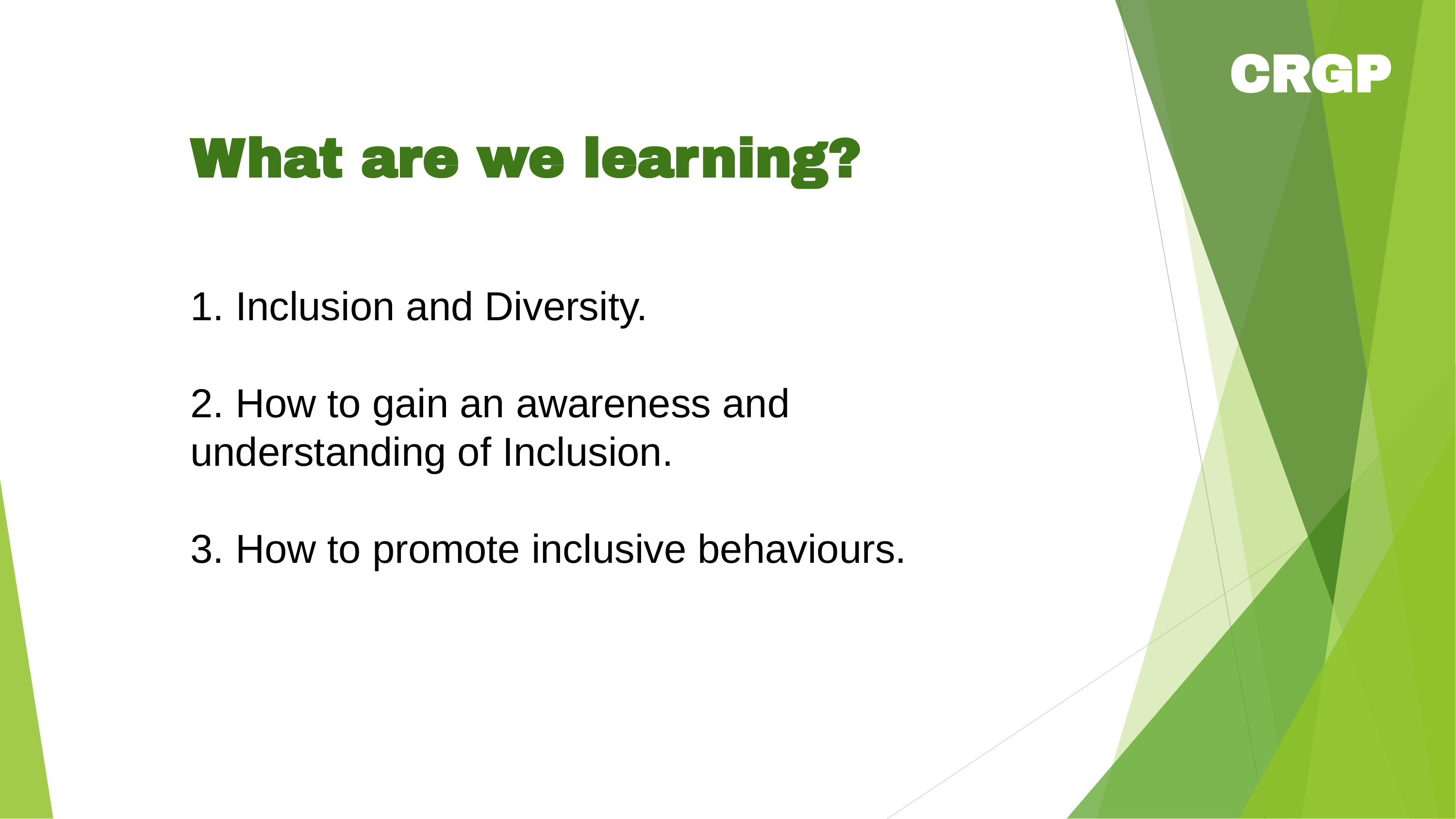

CRGP
What are we learning?
1. Inclusion and Diversity.

2. How to gain an awareness and understanding of Inclusion.

3. How to promote inclusive behaviours.